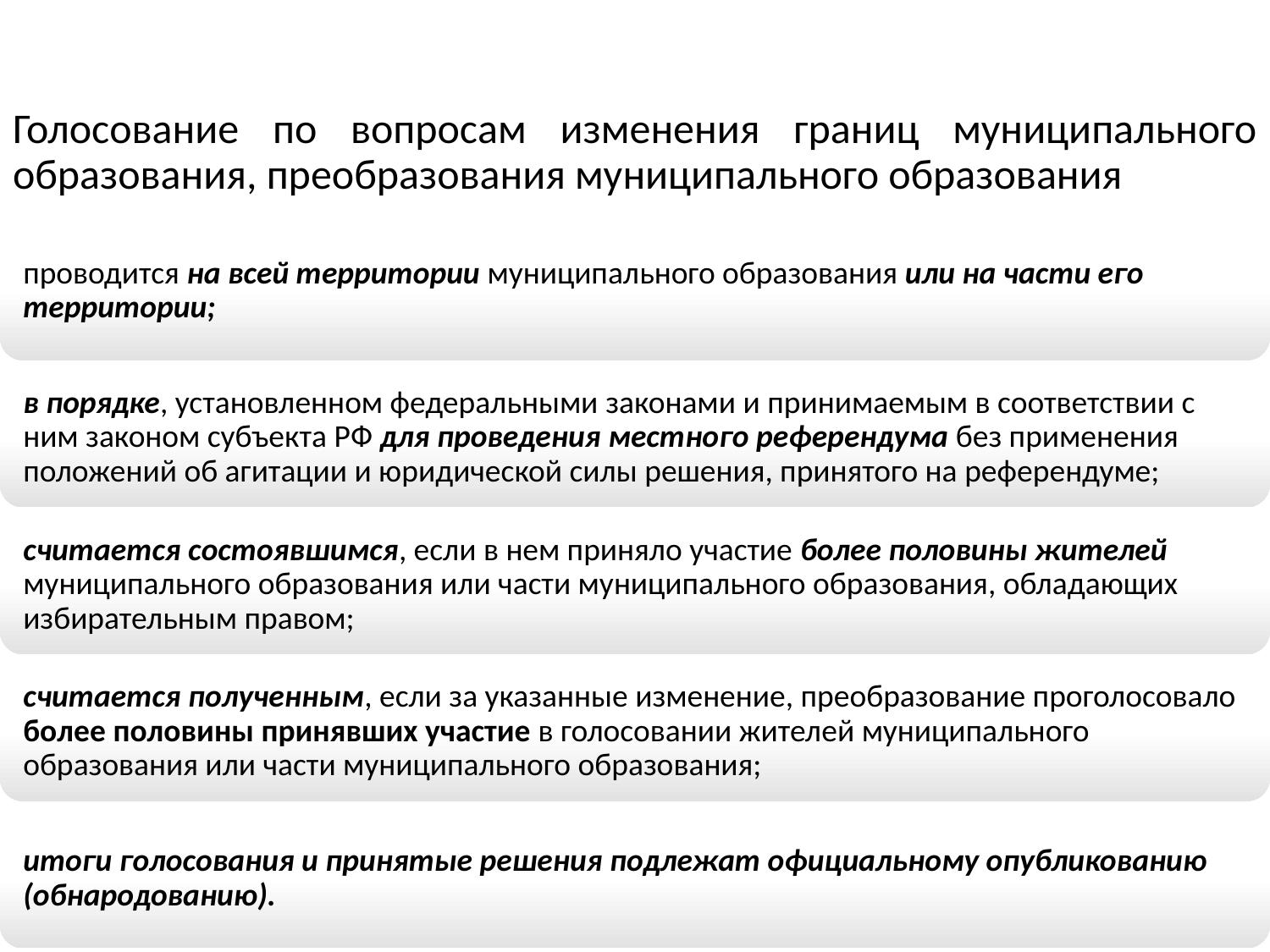

# Голосование по вопросам изменения границ муниципального образования, преобразования муниципального образования
проводится на всей территории муниципального образования или на части его территории;
в порядке, установленном федеральными законами и принимаемым в соответствии с ним законом субъекта РФ для проведения местного референдума без применения положений об агитации и юридической силы решения, принятого на референдуме;
считается состоявшимся, если в нем приняло участие более половины жителей муниципального образования или части муниципального образования, обладающих избирательным правом;
считается полученным, если за указанные изменение, преобразование проголосовало более половины принявших участие в голосовании жителей муниципального образования или части муниципального образования;
итоги голосования и принятые решения подлежат официальному опубликованию (обнародованию).